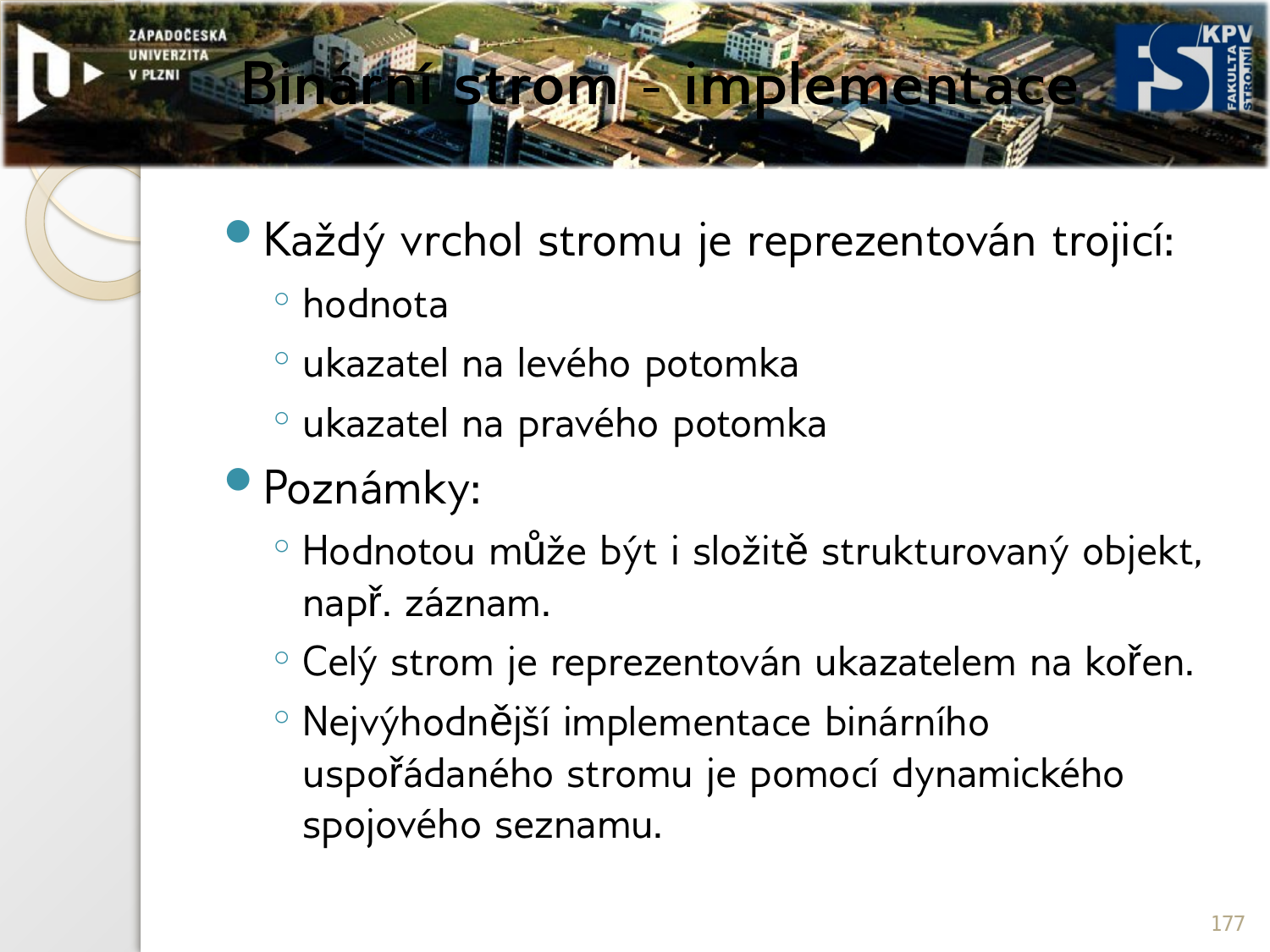

# Binární strom - implementace
Každý vrchol stromu je reprezentován trojicí:
hodnota
ukazatel na levého potomka
ukazatel na pravého potomka
Poznámky:
Hodnotou může být i složitě strukturovaný objekt, např. záznam.
Celý strom je reprezentován ukazatelem na kořen.
Nejvýhodnější implementace binárního uspořádaného stromu je pomocí dynamického spojového seznamu.
177